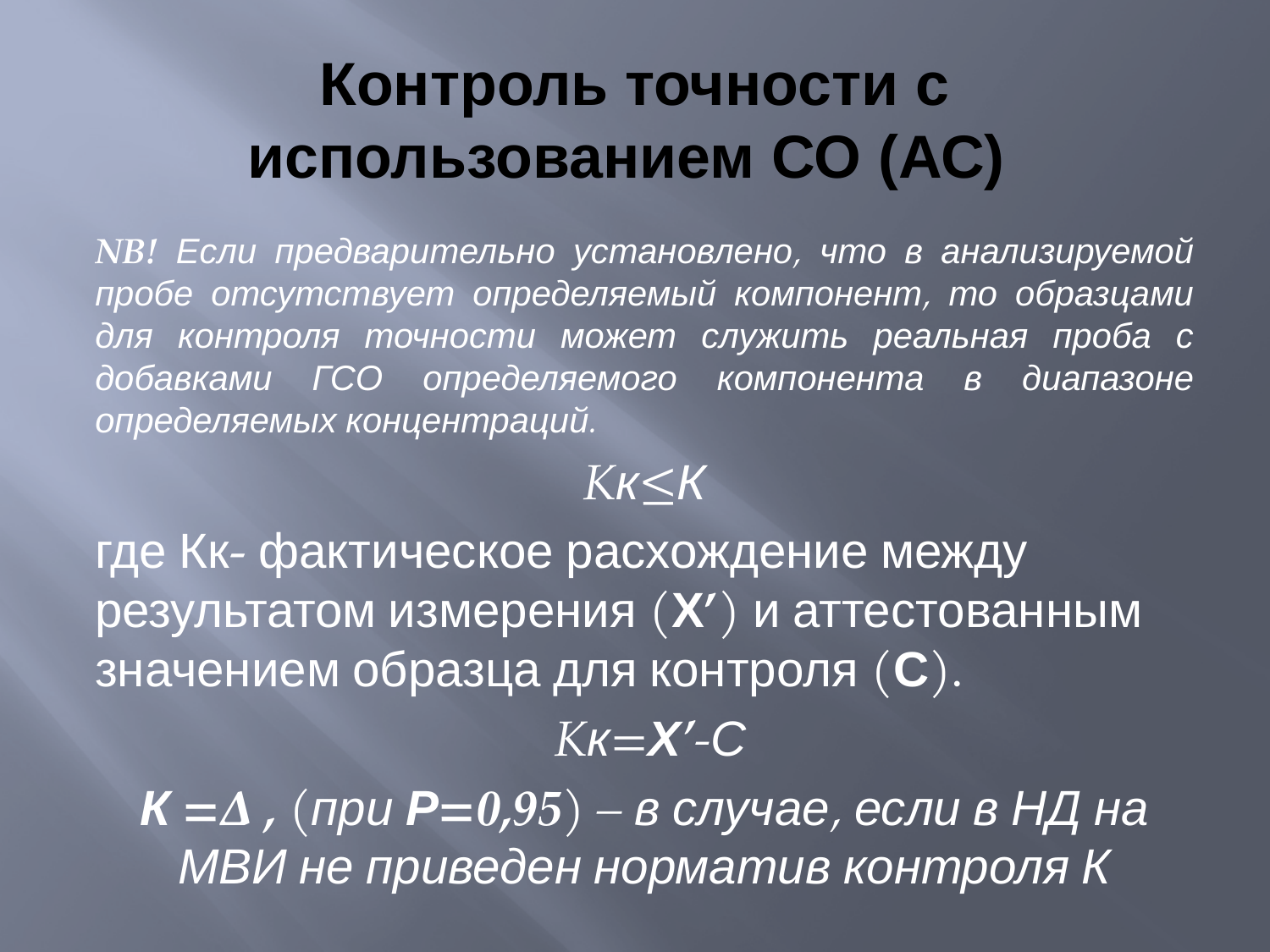

# Контроль точности с использованием СО (АС)
NB! Если предварительно установлено, что в анализируемой пробе отсутствует определяемый компонент, то образцами для контроля точности может служить реальная проба с добавками ГСО определяемого компонента в диапазоне определяемых концентраций.
Kк≤К
где Кк- фактическое расхождение между результатом измерения (Х’) и аттестованным значением образца для контроля (С).
 Kк=Х’-С
К =Δ , (при Р=0,95) – в случае, если в НД на МВИ не приведен норматив контроля К